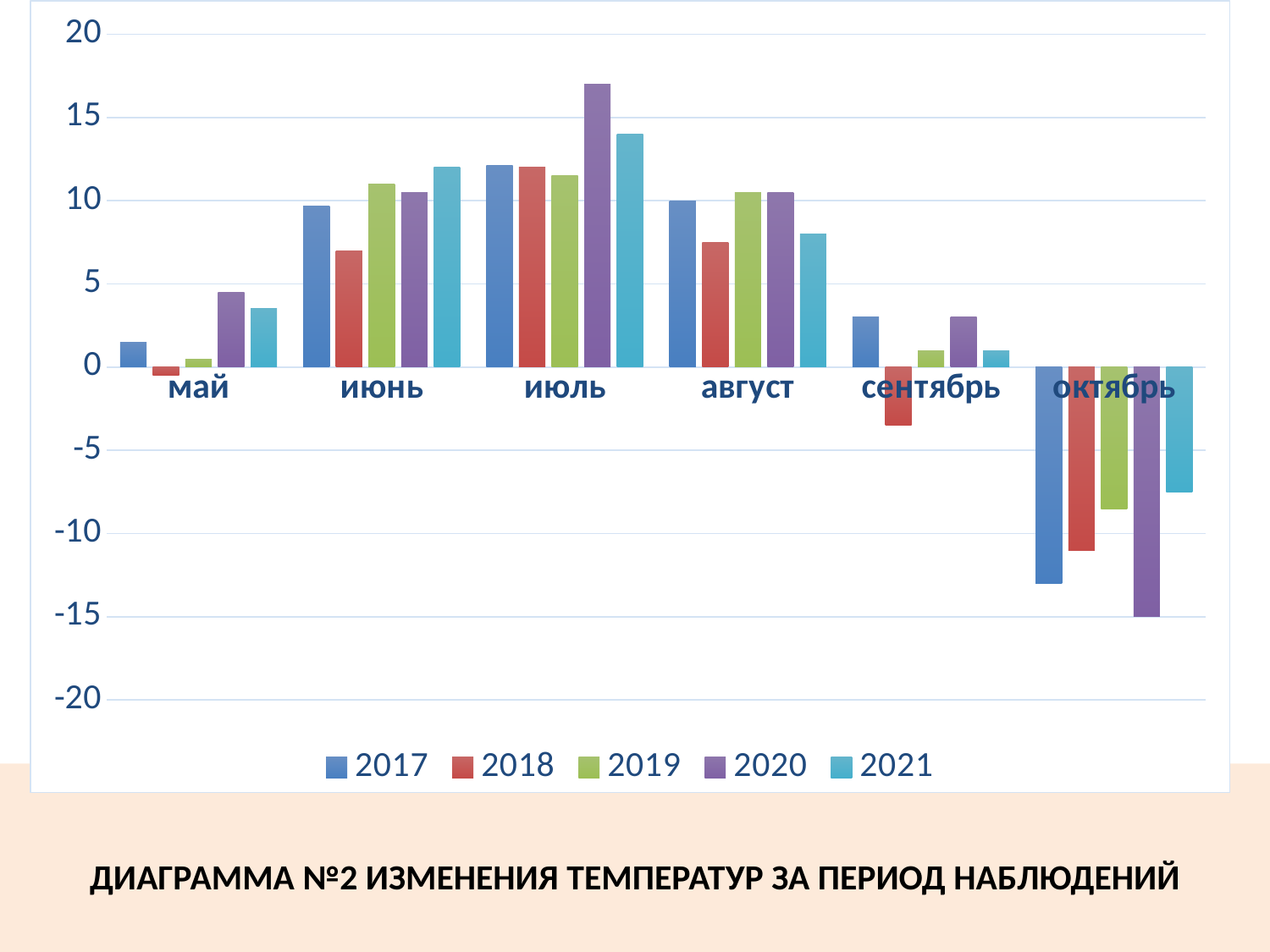

### Chart

| Category | 2017 | 2018 | 2019 | 2020 | 2021 |
|---|---|---|---|---|---|
| май | 1.5 | -0.5 | 0.5 | 4.5 | 3.5 |
| июнь | 9.700000000000001 | 7.0 | 11.0 | 10.5 | 12.0 |
| июль | 12.1 | 12.0 | 11.5 | 17.0 | 14.0 |
| август | 10.0 | 7.5 | 10.5 | 10.5 | 8.0 |
| сентябрь | 3.0 | -3.5 | 1.0 | 3.0 | 1.0 |
| октябрь | -13.0 | -11.0 | -8.5 | -15.0 | -7.5 |
# Диаграмма №2 изменения температур за период наблюдений